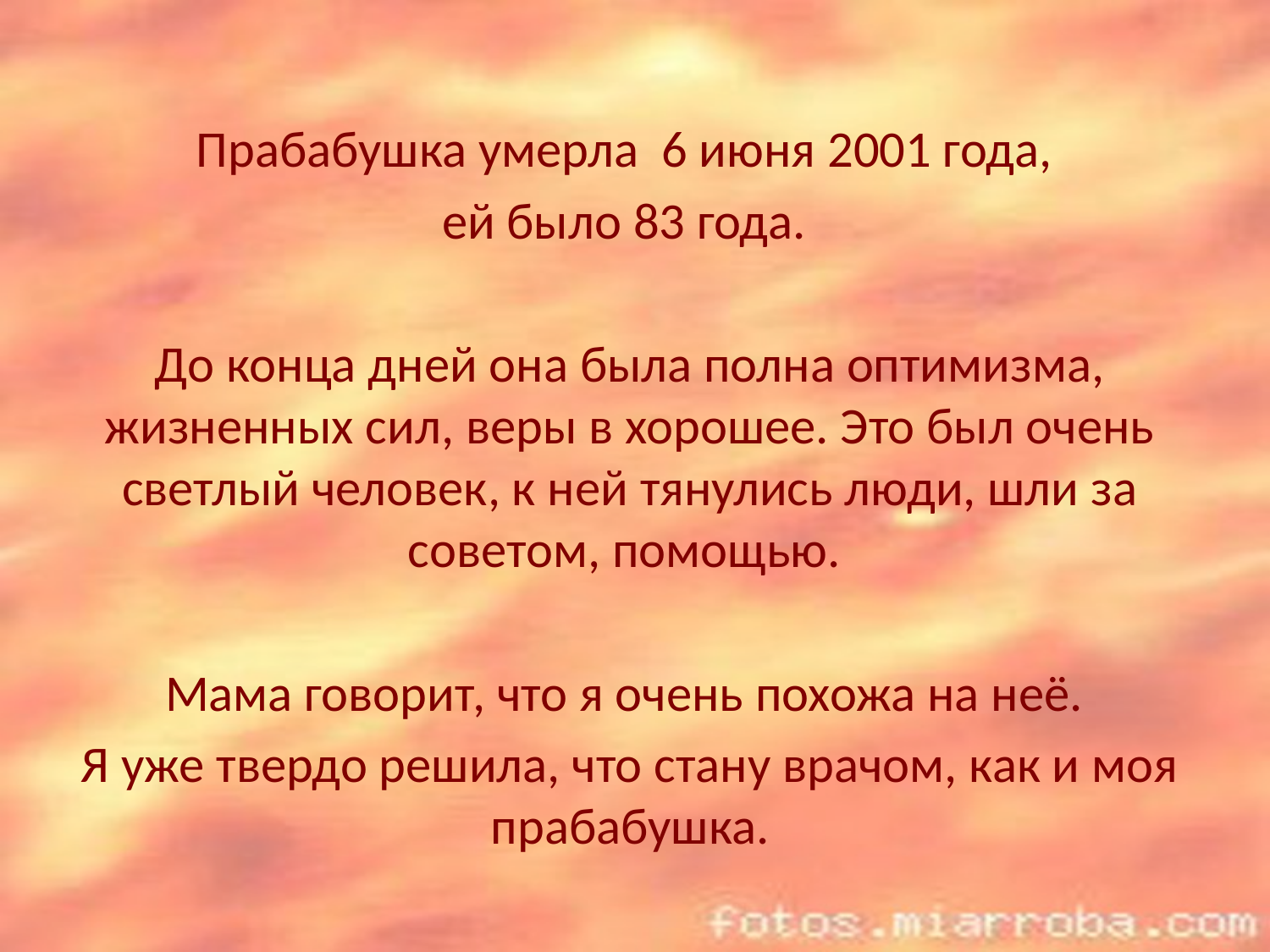

Прабабушка умерла  6 июня 2001 года,
ей было 83 года.

До конца дней она была полна оптимизма, жизненных сил, веры в хорошее. Это был очень светлый человек, к ней тянулись люди, шли за советом, помощью.

Мама говорит, что я очень похожа на неё.
Я уже твердо решила, что стану врачом, как и моя прабабушка.